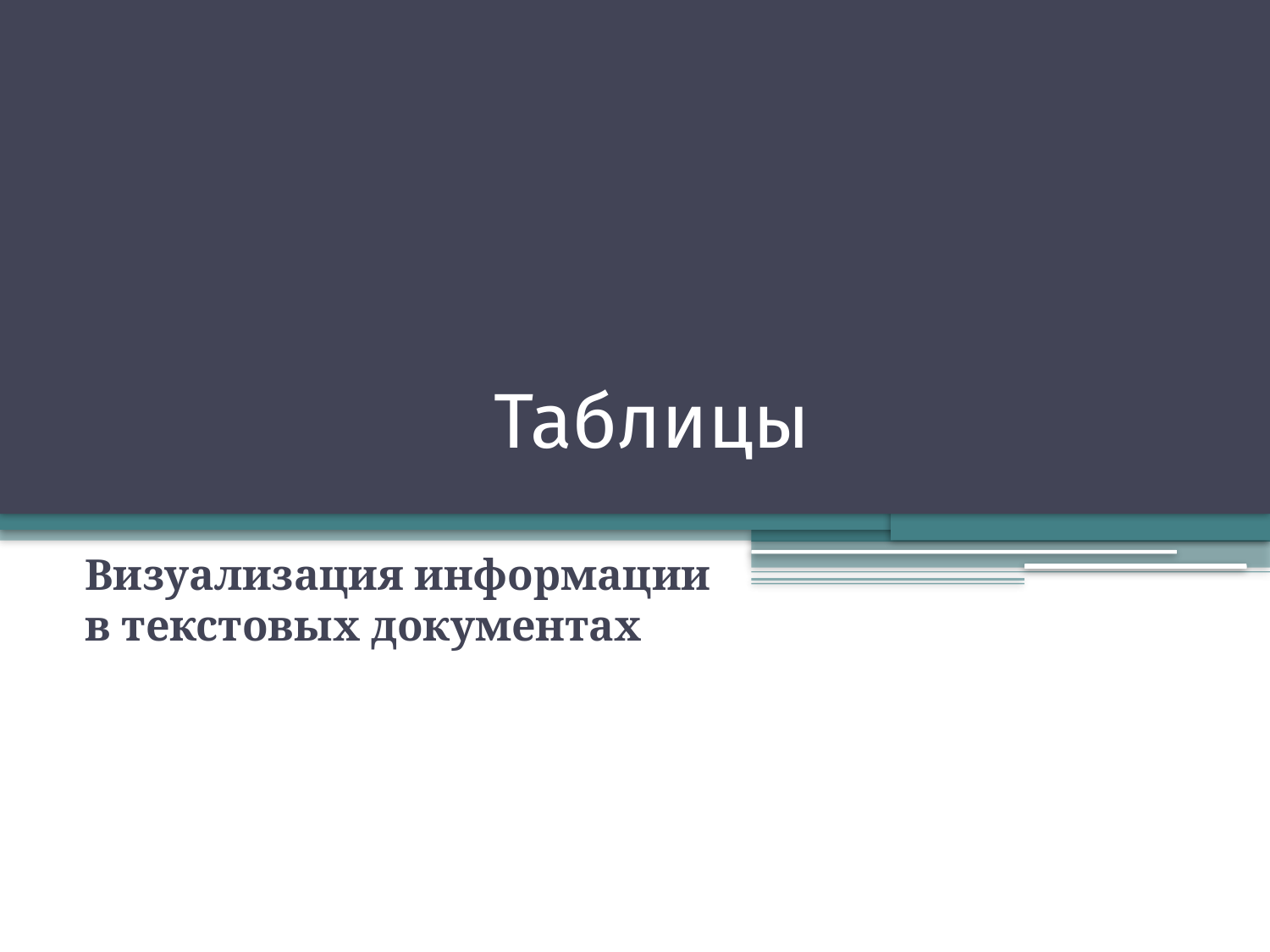

# Таблицы
Визуализация информации в текстовых документах